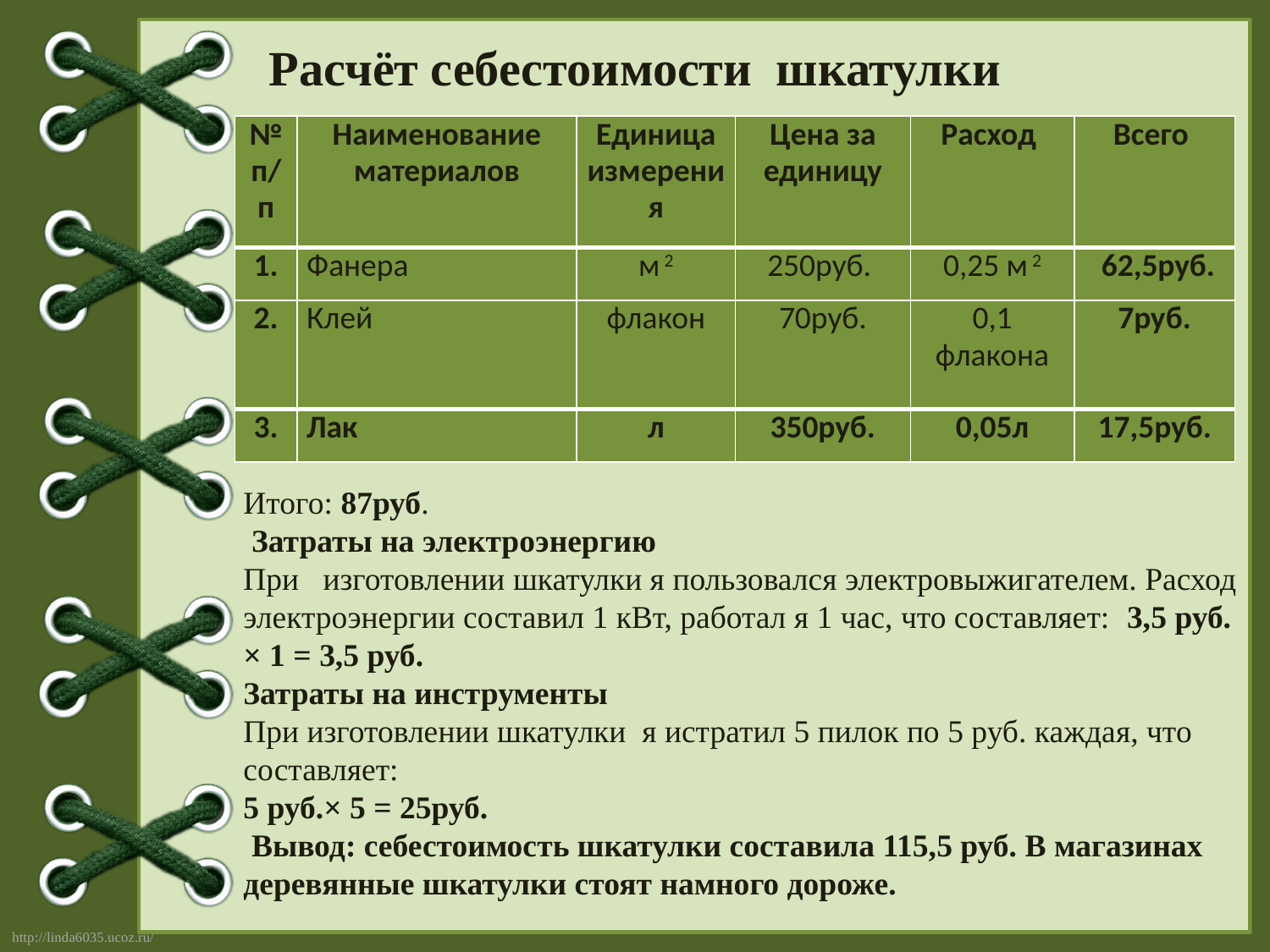

Расчёт себестоимости  шкатулки
| № п/п | Наименование материалов | Единица измерения | Цена за единицу | Расход | Всего |
| --- | --- | --- | --- | --- | --- |
| 1. | Фанера | м 2 | 250руб. | 0,25 м 2 | 62,5руб. |
| 2. | Клей | флакон | 70руб. | 0,1 флакона | 7руб. |
| 3. | Лак | л | 350руб. | 0,05л | 17,5руб. |
Итого: 87руб.
 Затраты на электроэнергию
При   изготовлении шкатулки я пользовался электровыжигателем. Расход электроэнергии составил 1 кВт, работал я 1 час, что составляет:  3,5 руб. × 1 = 3,5 руб.
Затраты на инструменты
При изготовлении шкатулки  я истратил 5 пилок по 5 руб. каждая, что составляет:
5 руб.× 5 = 25руб.
 Вывод: себестоимость шкатулки составила 115,5 руб. В магазинах  деревянные шкатулки стоят намного дороже.